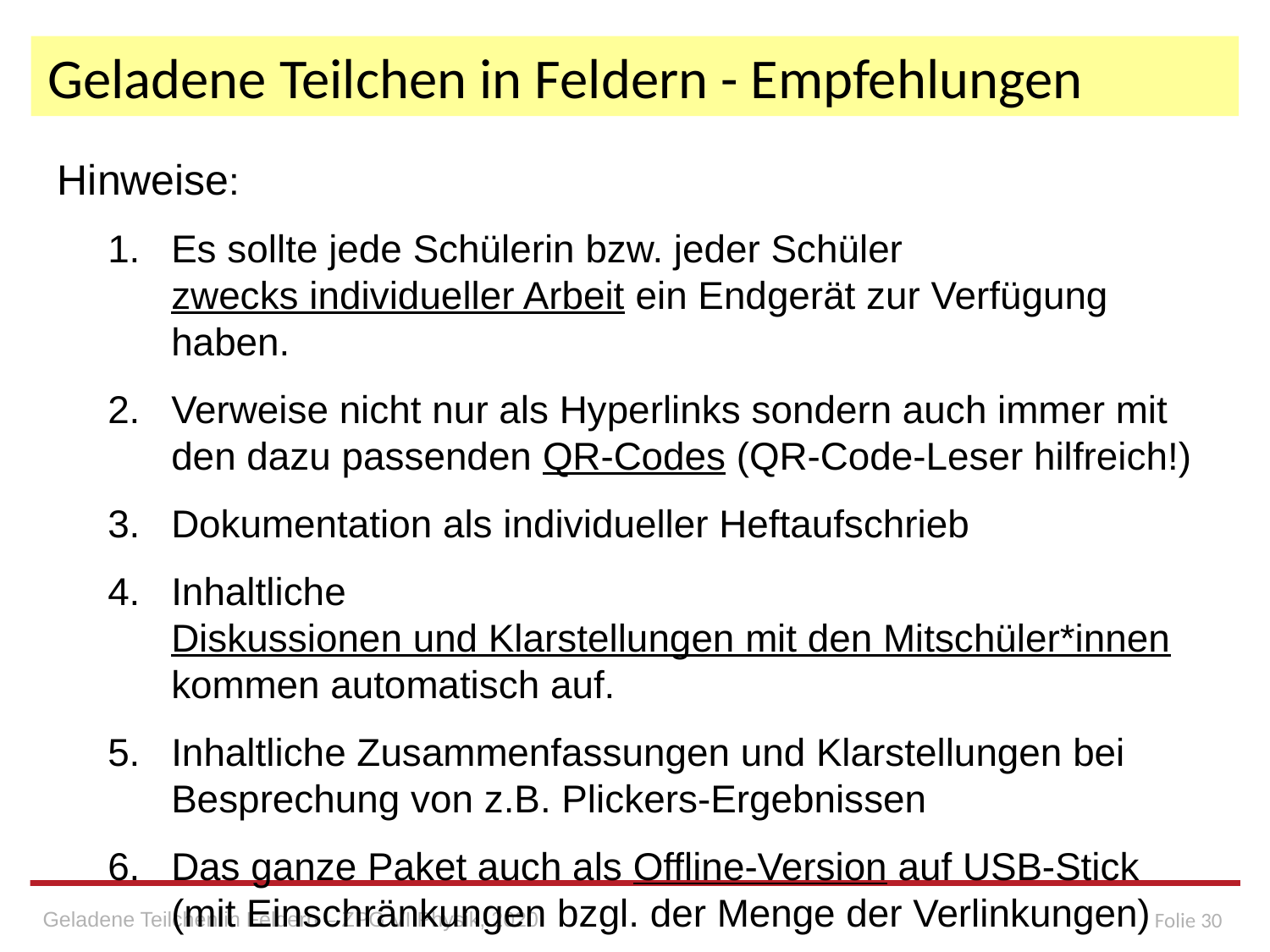

# Geladene Teilchen in Feldern - Empfehlungen
Hinweise:
Es sollte jede Schülerin bzw. jeder Schüler zwecks individueller Arbeit ein Endgerät zur Verfügung haben.
Verweise nicht nur als Hyperlinks sondern auch immer mit den dazu passenden QR-Codes (QR-Code-Leser hilfreich!)
Dokumentation als individueller Heftaufschrieb
Inhaltliche Diskussionen und Klarstellungen mit den Mitschüler*innen kommen automatisch auf.
Inhaltliche Zusammenfassungen und Klarstellungen bei Besprechung von z.B. Plickers-Ergebnissen
Das ganze Paket auch als Offline-Version auf USB-Stick
(mit Einschränkungen bzgl. der Menge der Verlinkungen)

Geladene Teilchen in Feldern – ZPG VI Physik, 2020
Folie 30